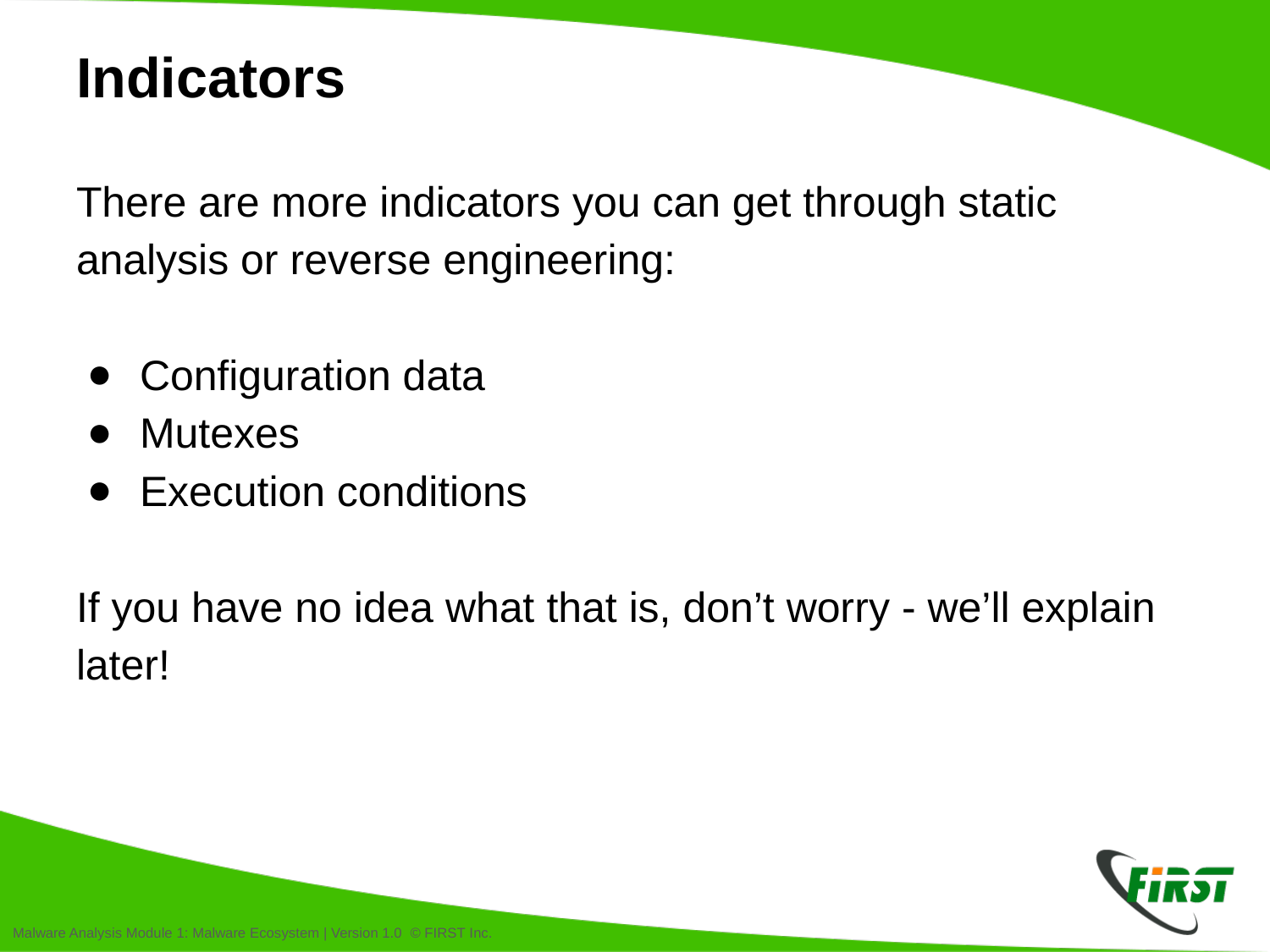

# Indicators
There are more indicators you can get through static analysis or reverse engineering:

Configuration data
Mutexes
Execution conditions

If you have no idea what that is, don’t worry - we’ll explain later!